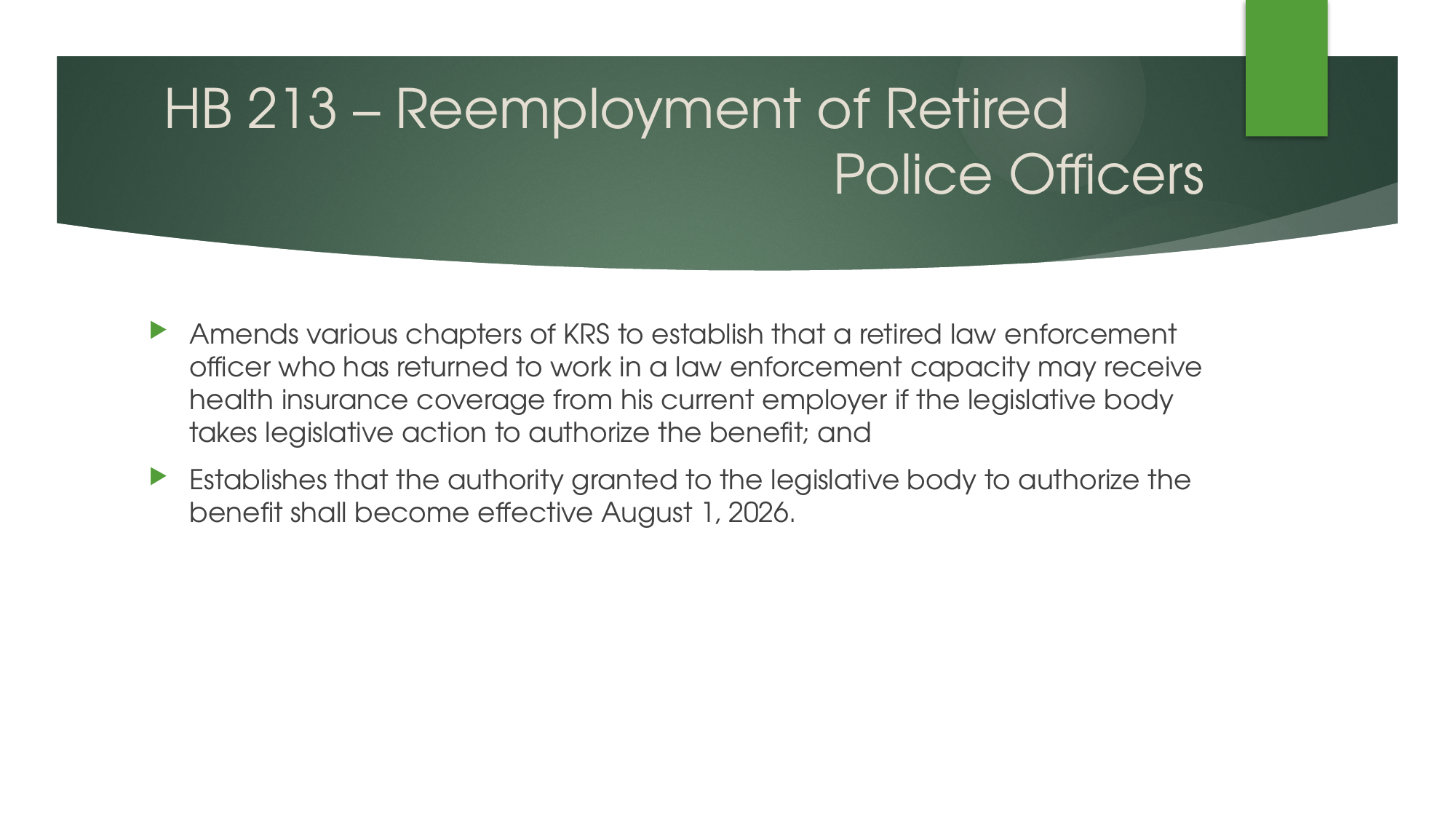

# HB 213 – Reemployment of Retired 					 		  Police Officers
Amends various chapters of KRS to establish that a retired law enforcement officer who has returned to work in a law enforcement capacity may receive health insurance coverage from his current employer if the legislative body takes legislative action to authorize the benefit; and
Establishes that the authority granted to the legislative body to authorize the benefit shall become effective August 1, 2026.